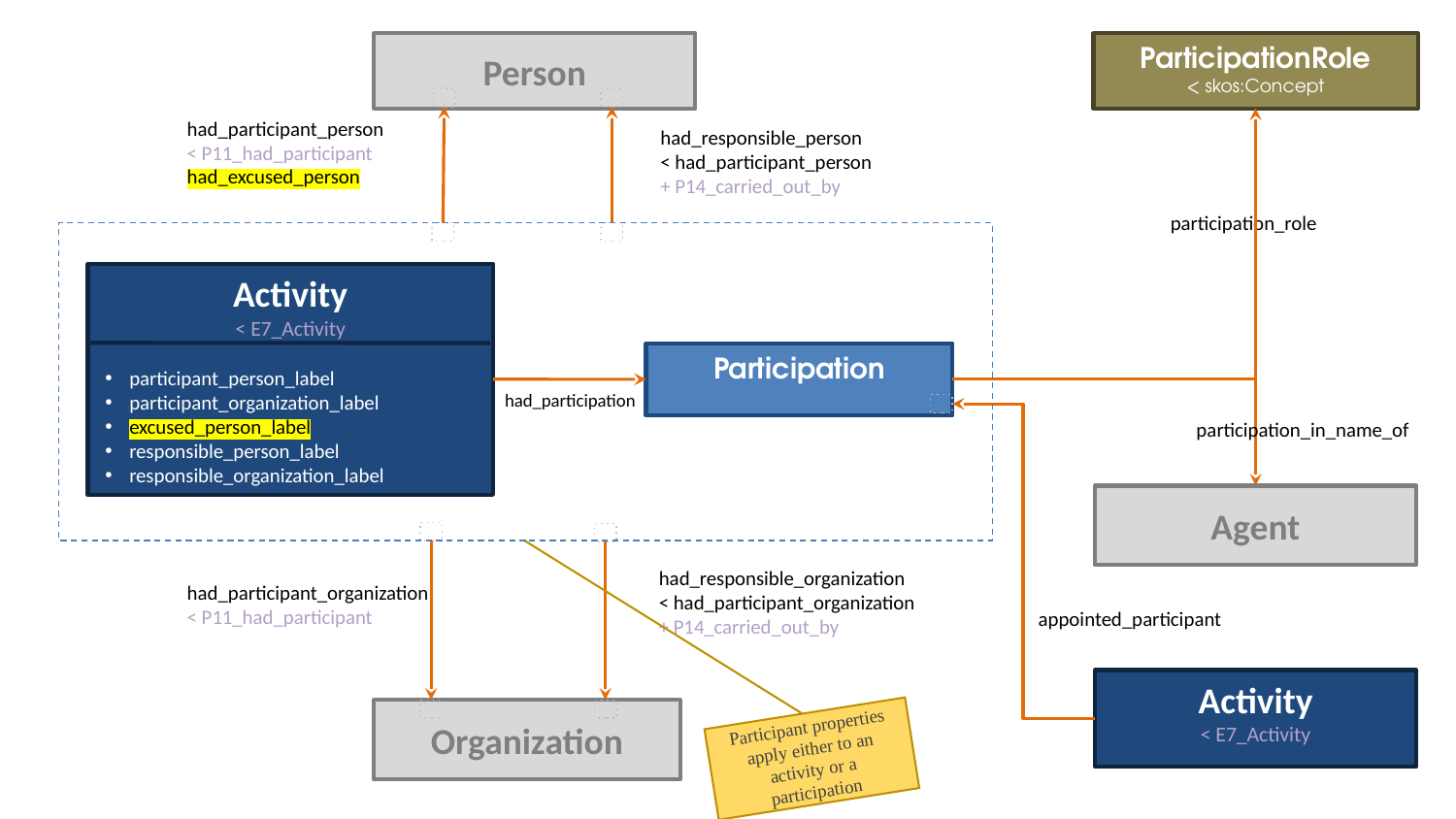

Person
ParticipationRole
< skos:Concept

had_participant_person
< P11_had_participant
had_excused_person
had_responsible_person
< had_participant_person
+ P14_carried_out_by
participation_role

Activity
< E7_Activity

participant_person_label
participant_organization_label
excused_person_label
responsible_person_label
responsible_organization_label

Participation

had_participation

participation_in_name_of
Agent

had_responsible_organization
< had_participant_organization
+ P14_carried_out_by
had_participant_organization
< P11_had_participant
appointed_participant
Activity
< E7_Activity

Organization

Participant properties apply either to an activity or a participation